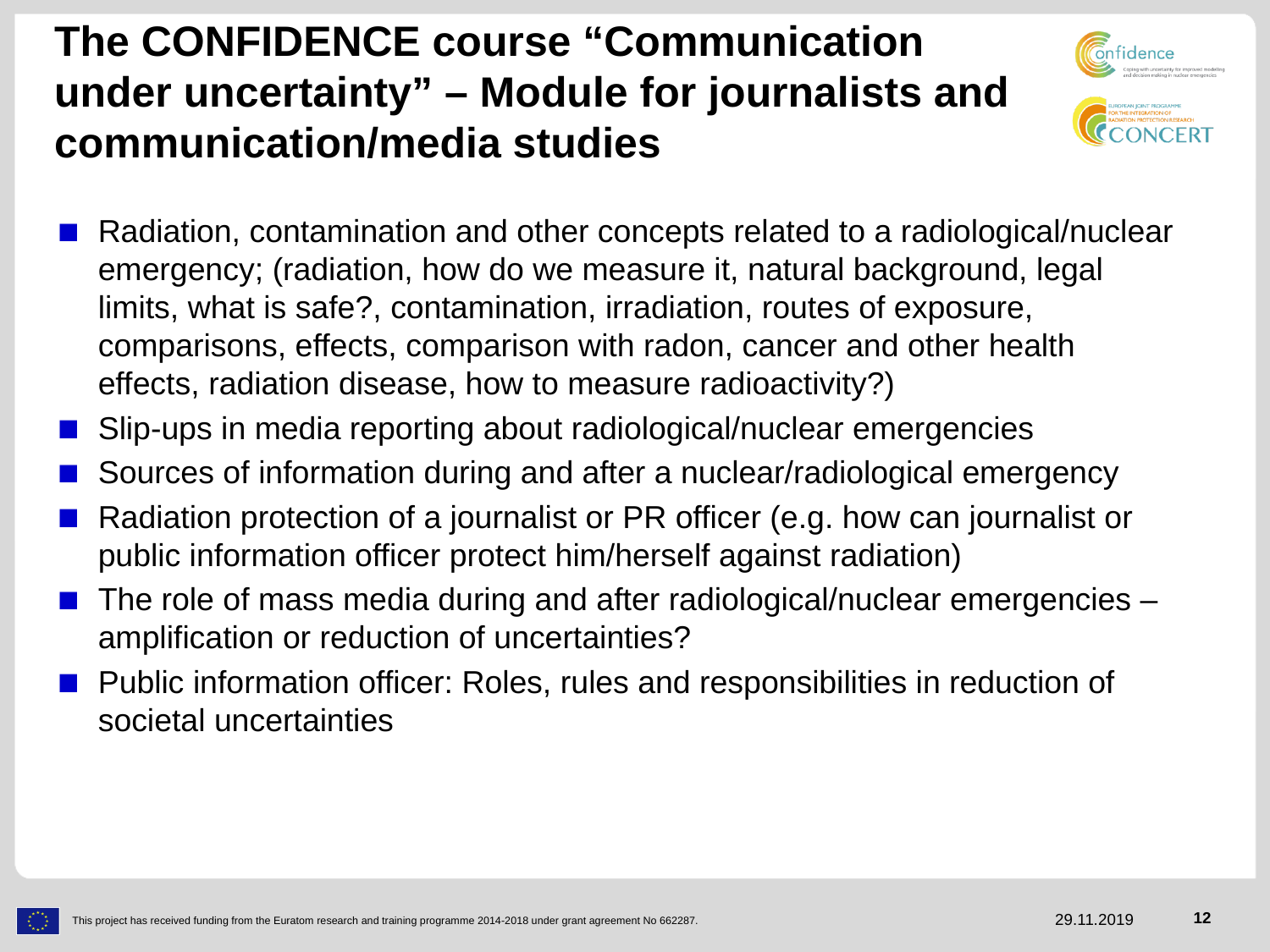

# The CONFIDENCE course “Communication under uncertainty” – Module for journalists and communication/media studies

Radiation, contamination and other concepts related to a radiological/nuclear emergency; (radiation, how do we measure it, natural background, legal limits, what is safe?, contamination, irradiation, routes of exposure, comparisons, effects, comparison with radon, cancer and other health effects, radiation disease, how to measure radioactivity?)
Slip-ups in media reporting about radiological/nuclear emergencies
Sources of information during and after a nuclear/radiological emergency
Radiation protection of a journalist or PR officer (e.g. how can journalist or public information officer protect him/herself against radiation)
The role of mass media during and after radiological/nuclear emergencies – amplification or reduction of uncertainties?
Public information officer: Roles, rules and responsibilities in reduction of societal uncertainties